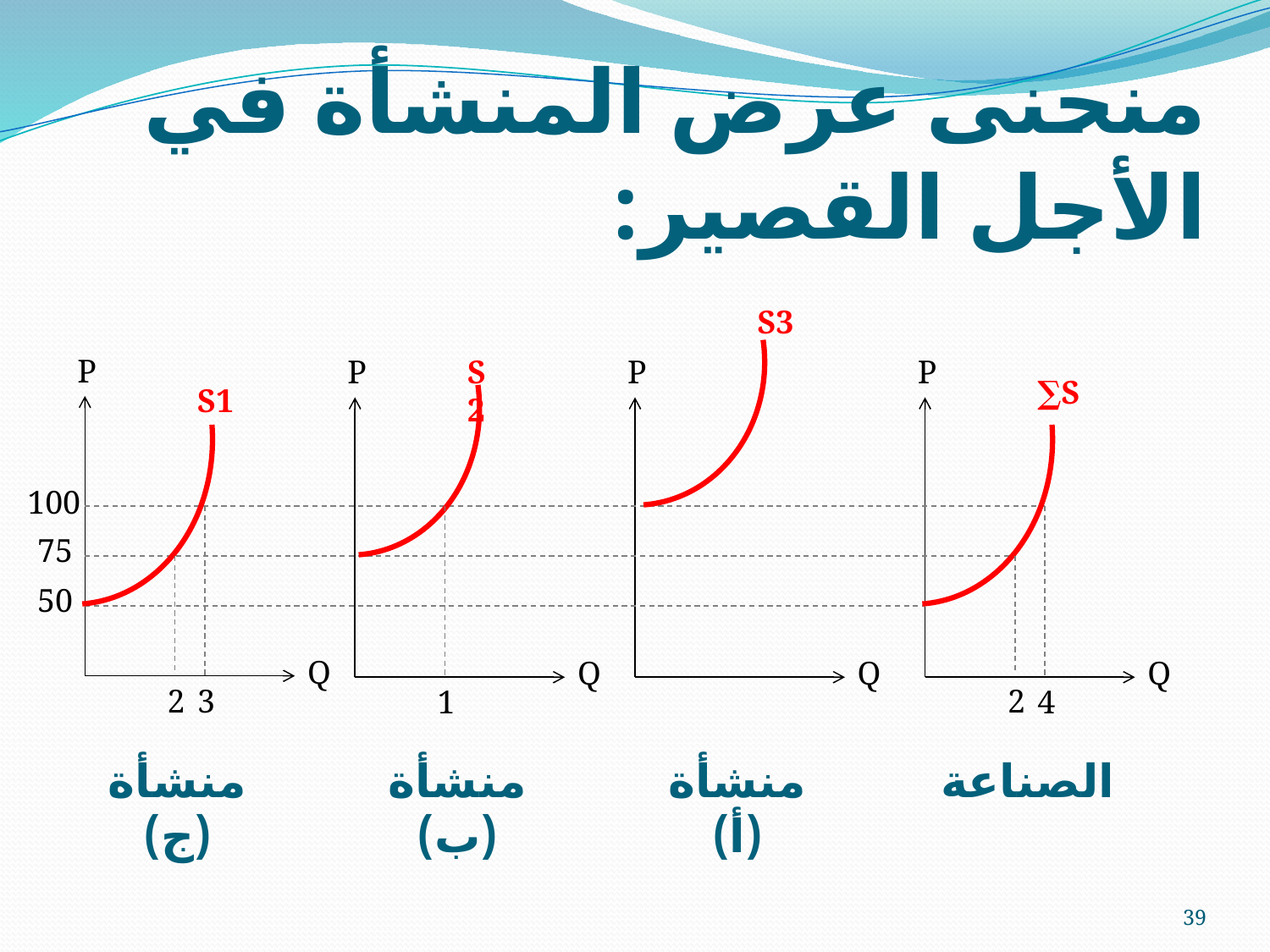

# منحنى عرض المنشأة في الأجل القصير:

S3
P
P
S2
P
P
∑S
S1
100
75
50
Q
Q
Q
Q
2
3
2
1
4
منشأة (ج)
منشأة (ب)
منشأة (أ)
الصناعة
39